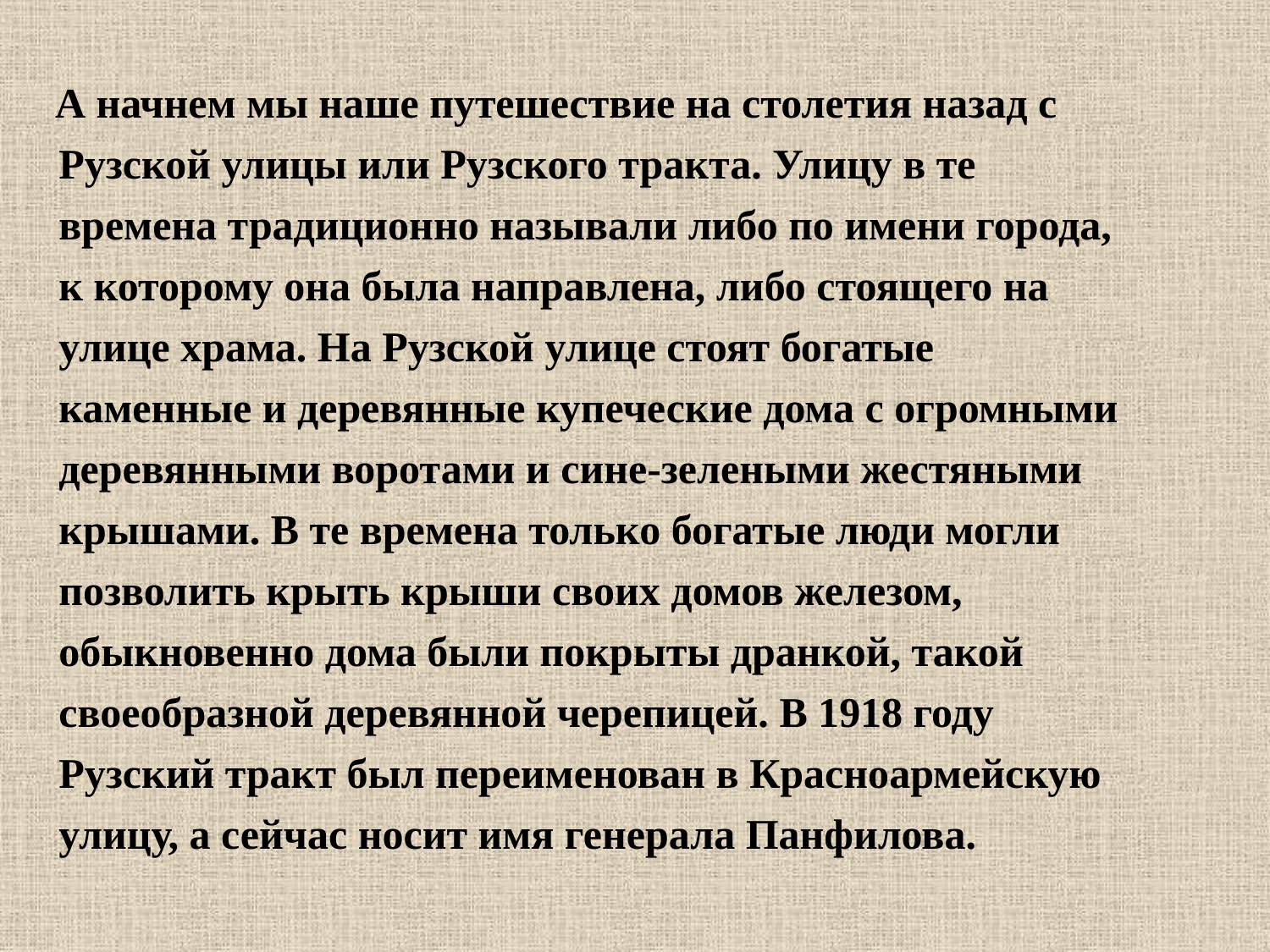

А начнем мы наше путешествие на столетия назад с Рузской улицы или Рузского тракта. Улицу в те времена традиционно называли либо по имени города, к которому она была направлена, либо стоящего на улице храма. На Рузской улице стоят богатые каменные и деревянные купеческие дома с огромными деревянными воротами и сине-зелеными жестяными крышами. В те времена только богатые люди могли позволить крыть крыши своих домов железом, обыкновенно дома были покрыты дранкой, такой своеобразной деревянной черепицей. В 1918 году Рузский тракт был переименован в Красноармейскую улицу, а сейчас носит имя генерала Панфилова.